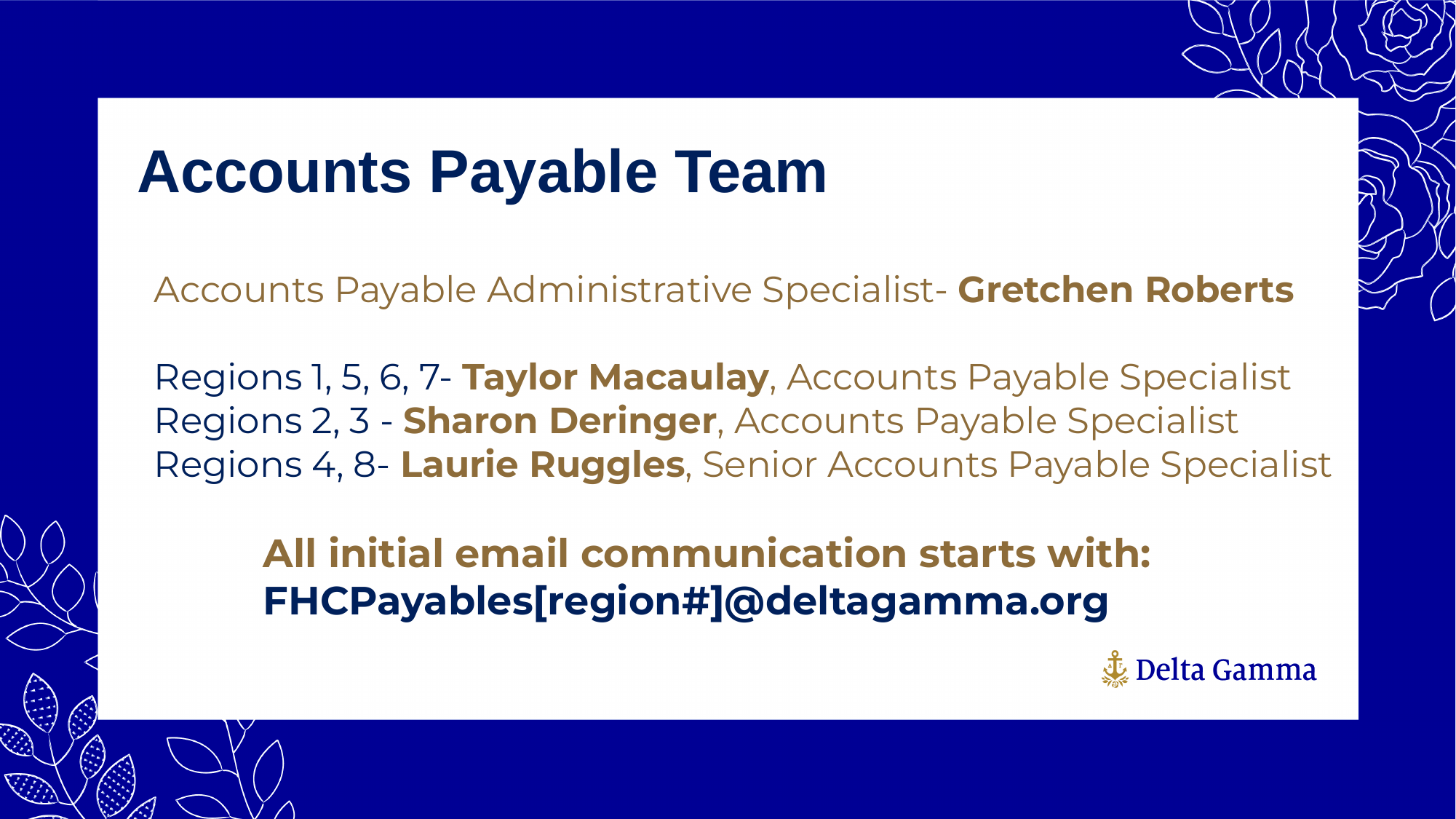

Accounts Payable Team
Accounts Payable Administrative Specialist- Gretchen Roberts

Regions 1, 5, 6, 7- Taylor Macaulay, Accounts Payable Specialist
Regions 2, 3 - Sharon Deringer, Accounts Payable Specialist
Regions 4, 8- Laurie Ruggles, Senior Accounts Payable Specialist

	All initial email communication starts with:
	FHCPayables[region#]@deltagamma.org